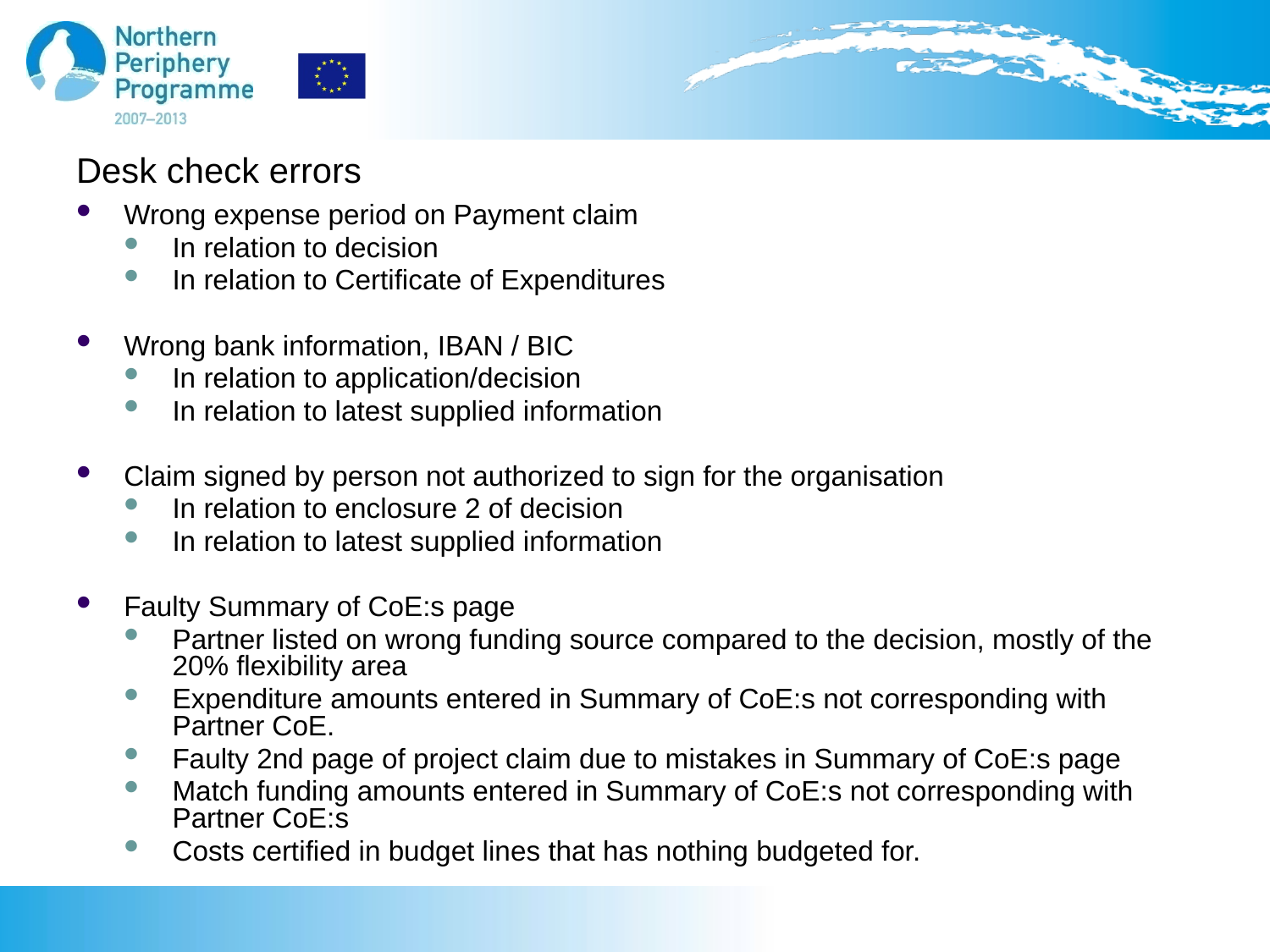

# Desk check errors
Wrong expense period on Payment claim
In relation to decision
In relation to Certificate of Expenditures

Wrong bank information, IBAN / BIC
In relation to application/decision
In relation to latest supplied information

Claim signed by person not authorized to sign for the organisation
In relation to enclosure 2 of decision
In relation to latest supplied information

Faulty Summary of CoE:s page
Partner listed on wrong funding source compared to the decision, mostly of the 20% flexibility area
Expenditure amounts entered in Summary of CoE:s not corresponding with Partner CoE.
Faulty 2nd page of project claim due to mistakes in Summary of CoE:s page
Match funding amounts entered in Summary of CoE:s not corresponding with Partner CoE:s
Costs certified in budget lines that has nothing budgeted for.